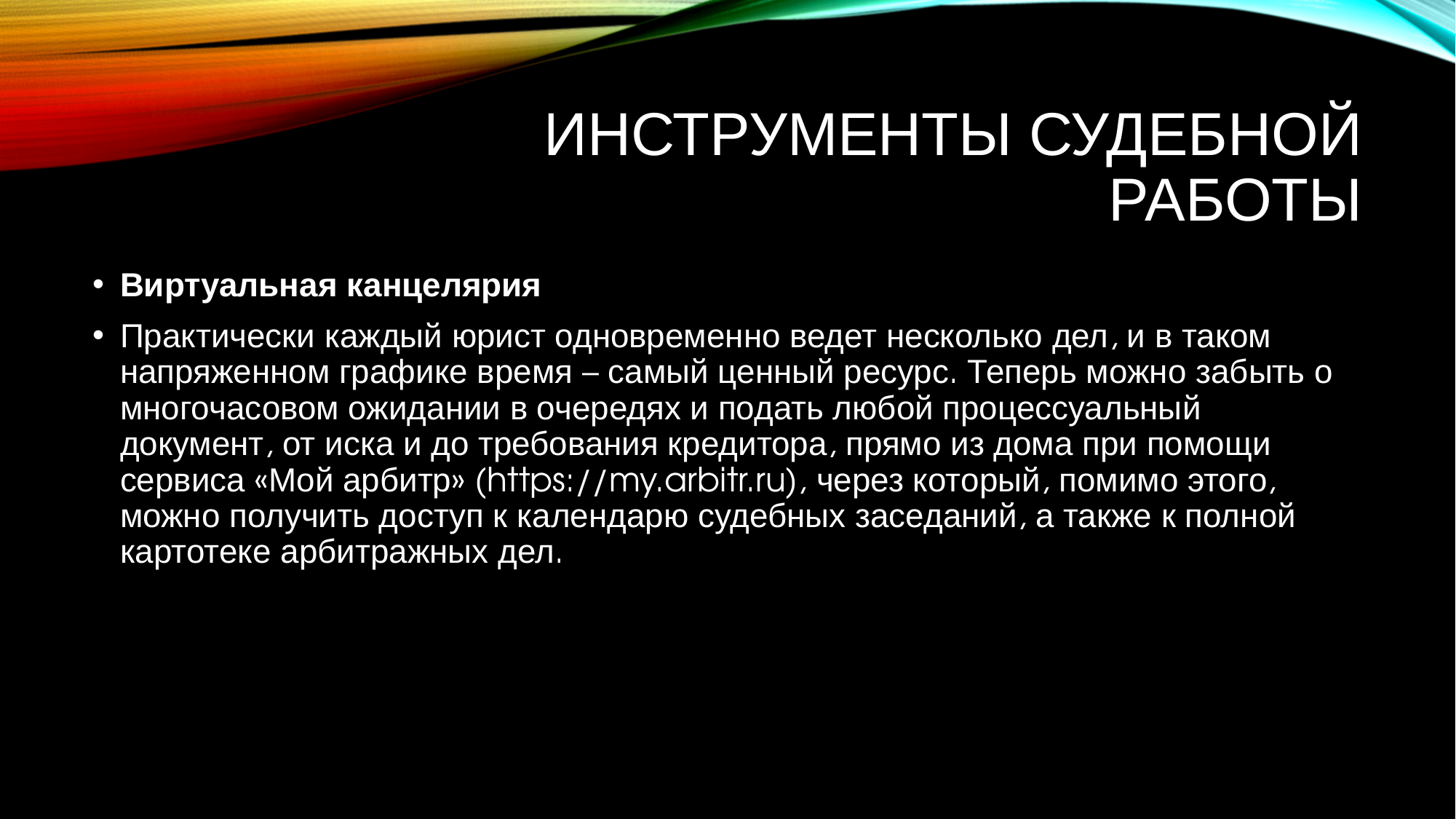

# Инструменты судебной работы
Виртуальная канцелярия
Практически каждый юрист одновременно ведет несколько дел, и в таком напряженном графике время – самый ценный ресурс. Теперь можно забыть о многочасовом ожидании в очередях и подать любой процессуальный документ, от иска и до требования кредитора, прямо из дома при помощи сервиса «Мой арбитр» (https://my.arbitr.ru), через который, помимо этого, можно получить доступ к календарю судебных заседаний, а также к полной картотеке арбитражных дел.